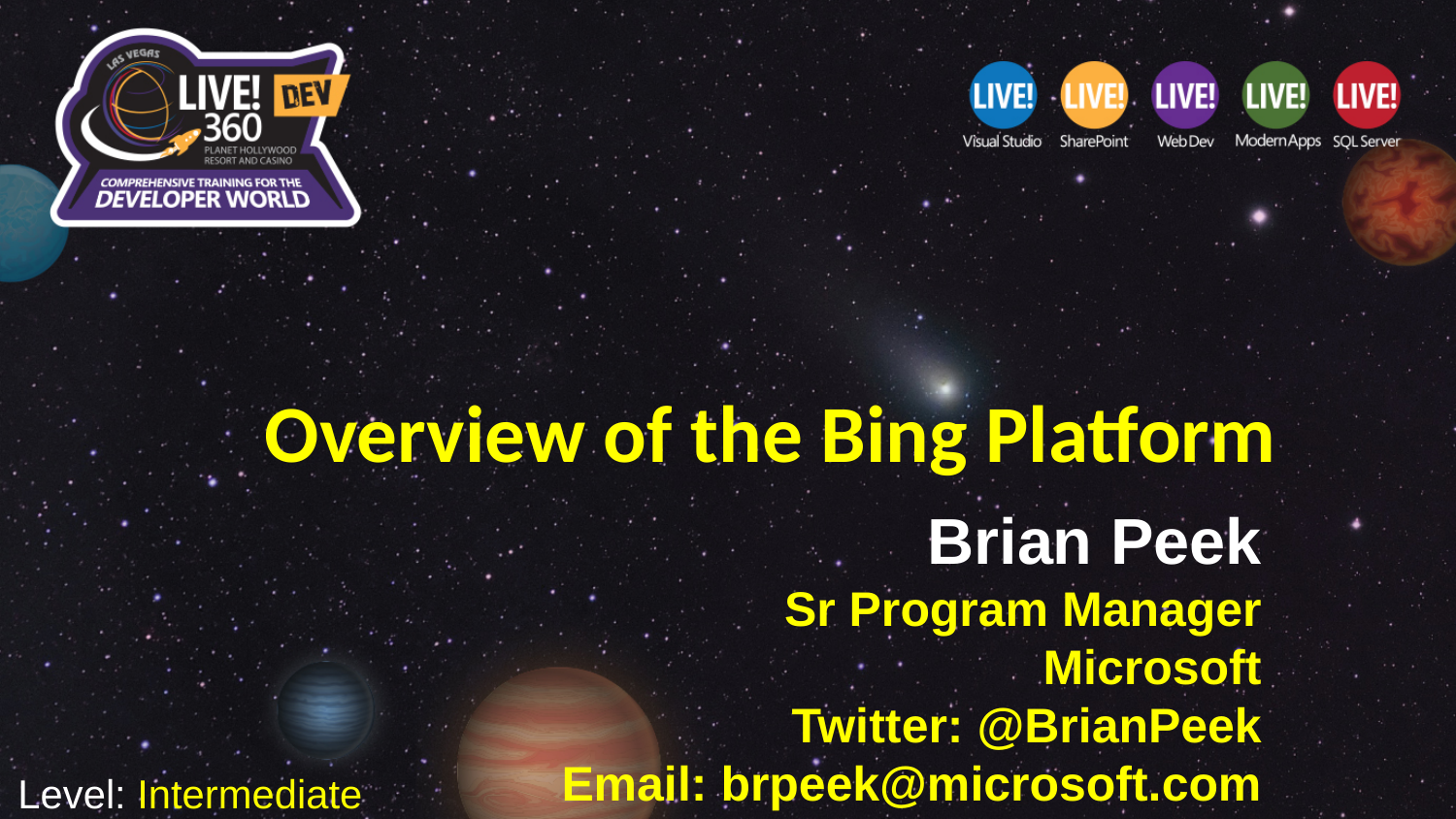

Overview of the Bing Platform
Brian Peek
Sr Program Manager
Microsoft
Twitter: @BrianPeek
Email: brpeek@microsoft.com

Level: Intermediate